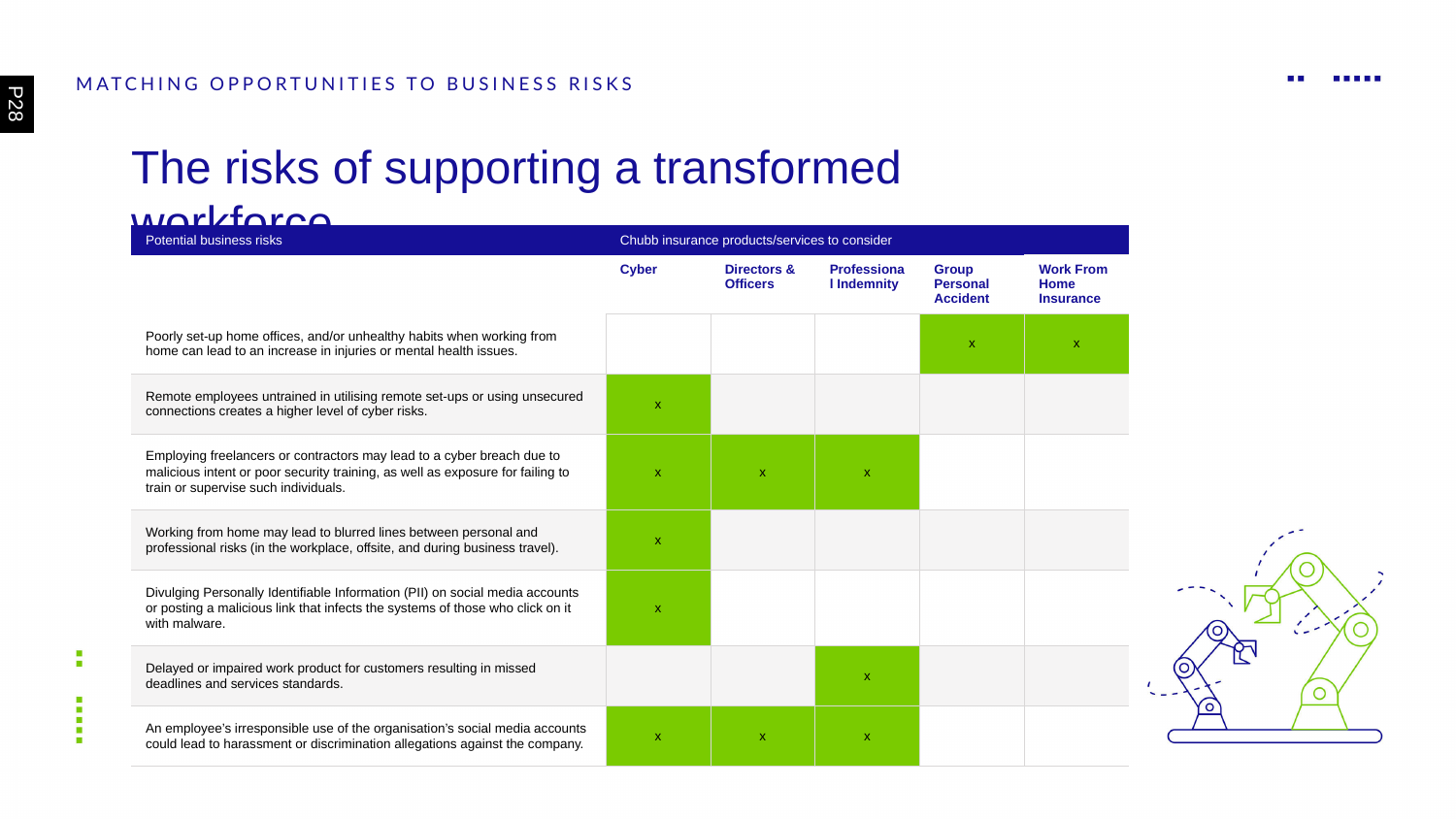

Matching opportunities to business risks
P28
The risks of supporting a transformed workforce
| Potential business risks | Chubb insurance products/services to consider |  |  |  |  |
| --- | --- | --- | --- | --- | --- |
|  | Cyber | Directors & Officers | Professional Indemnity | Group Personal Accident | Work From Home Insurance |
| Poorly set-up home offices, and/or unhealthy habits when working from home can lead to an increase in injuries or mental health issues. |  |  |  | x | x |
| Remote employees untrained in utilising remote set-ups or using unsecured connections creates a higher level of cyber risks. | x |  |  |  |  |
| Employing freelancers or contractors may lead to a cyber breach due to malicious intent or poor security training, as well as exposure for failing to train or supervise such individuals. | x | x | x |  |  |
| Working from home may lead to blurred lines between personal and professional risks (in the workplace, offsite, and during business travel). | x |  |  |  |  |
| Divulging Personally Identifiable Information (PII) on social media accounts or posting a malicious link that infects the systems of those who click on it with malware. | x |  |  |  |  |
| Delayed or impaired work product for customers resulting in missed deadlines and services standards. |  |  | x |  |  |
| An employee’s irresponsible use of the organisation’s social media accounts could lead to harassment or discrimination allegations against the company. | x | x | x |  |  |